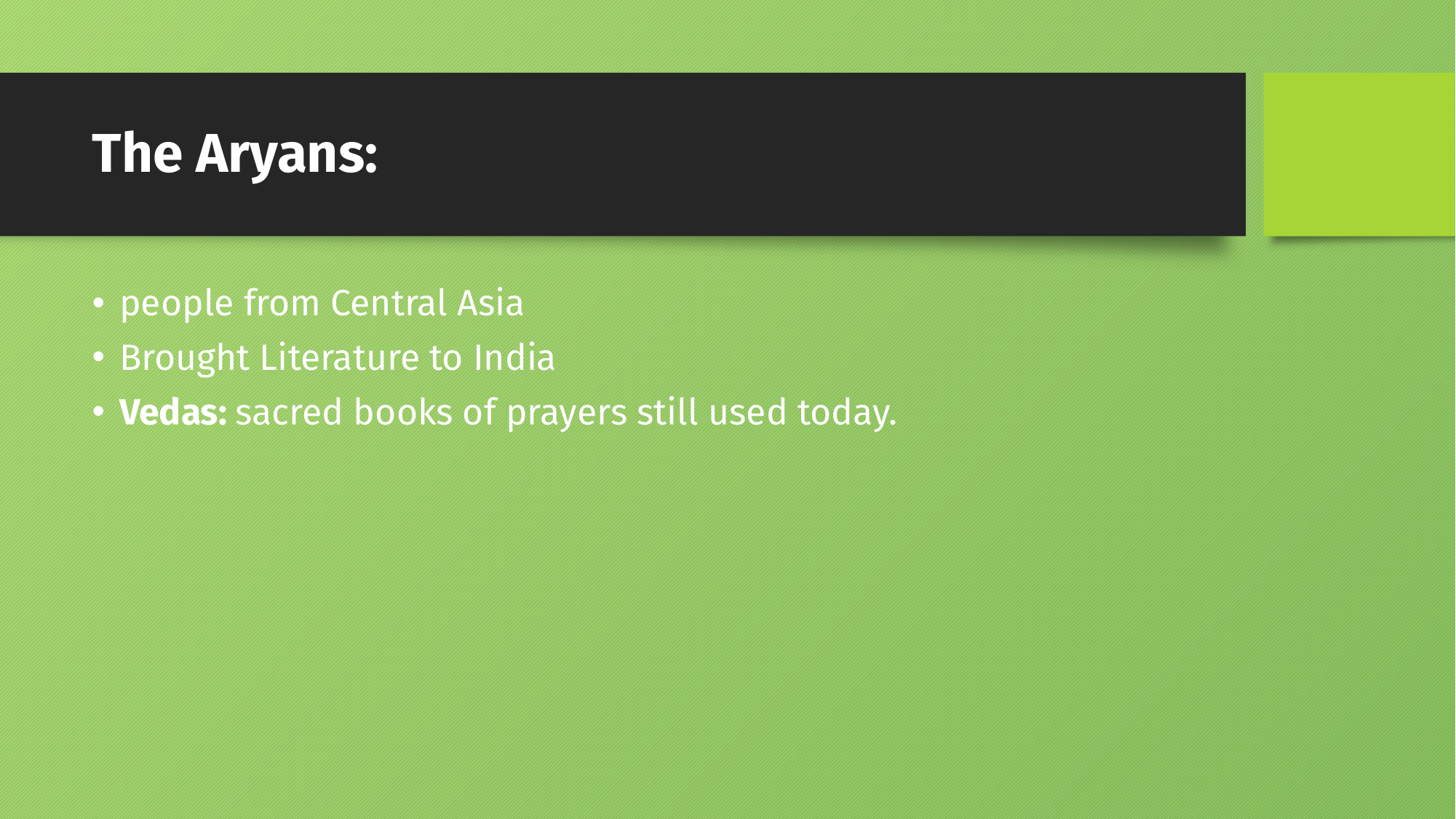

# The Aryans:
people from Central Asia
Brought Literature to India
Vedas: sacred books of prayers still used today.